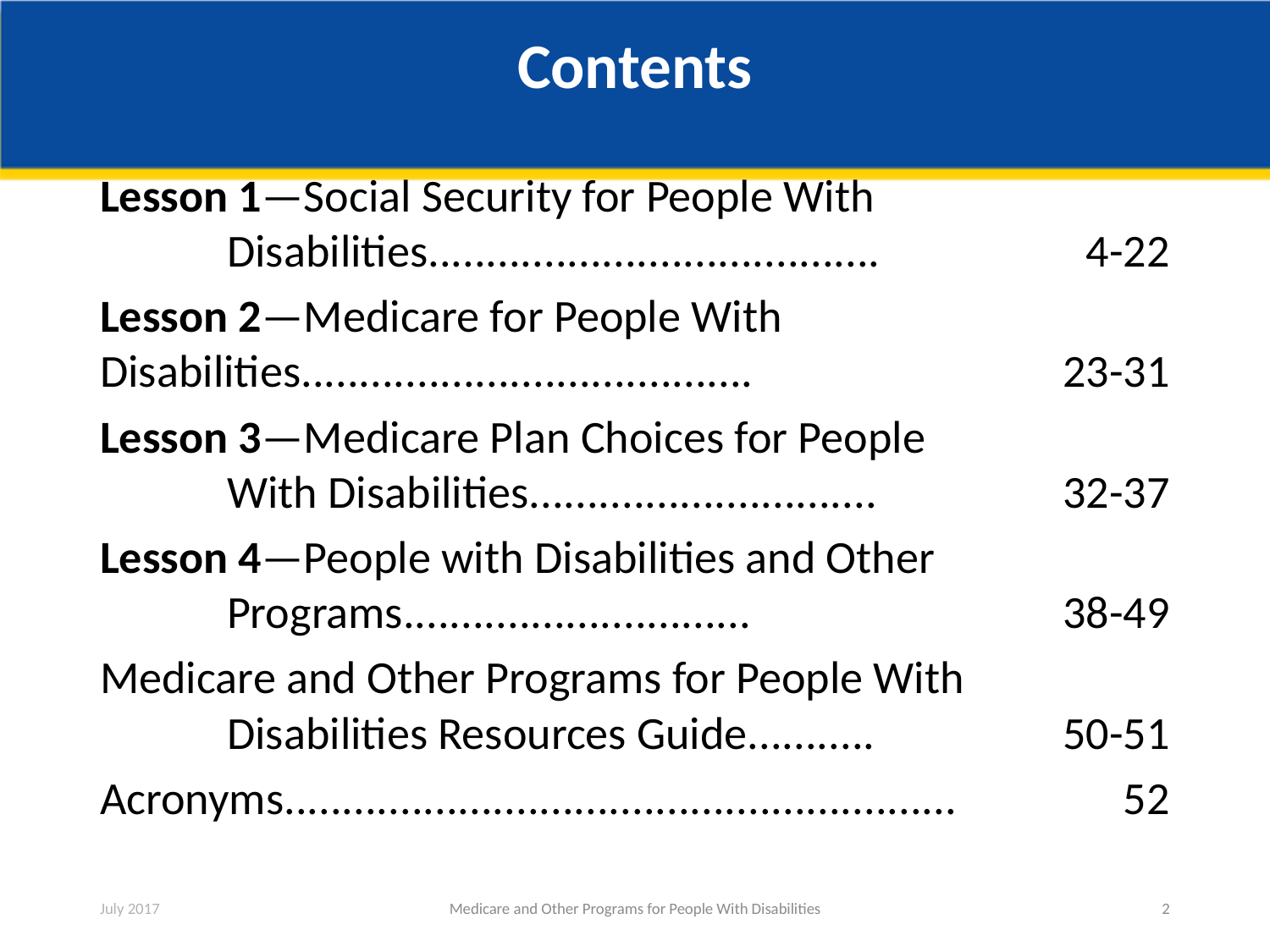

# Contents
Lesson 1—Social Security for People With 	Disabilities.......................................
Lesson 2—Medicare for People With 	Disabilities.......................................
Lesson 3—Medicare Plan Choices for People 	With Disabilities..............................
Lesson 4—People with Disabilities and Other 	Programs..............................
Medicare and Other Programs for People With 	Disabilities Resources Guide...........
Acronyms..........................................................
4-22
23-31
32-37
38-49
50-51
52
July 2017
Medicare and Other Programs for People With Disabilities
2